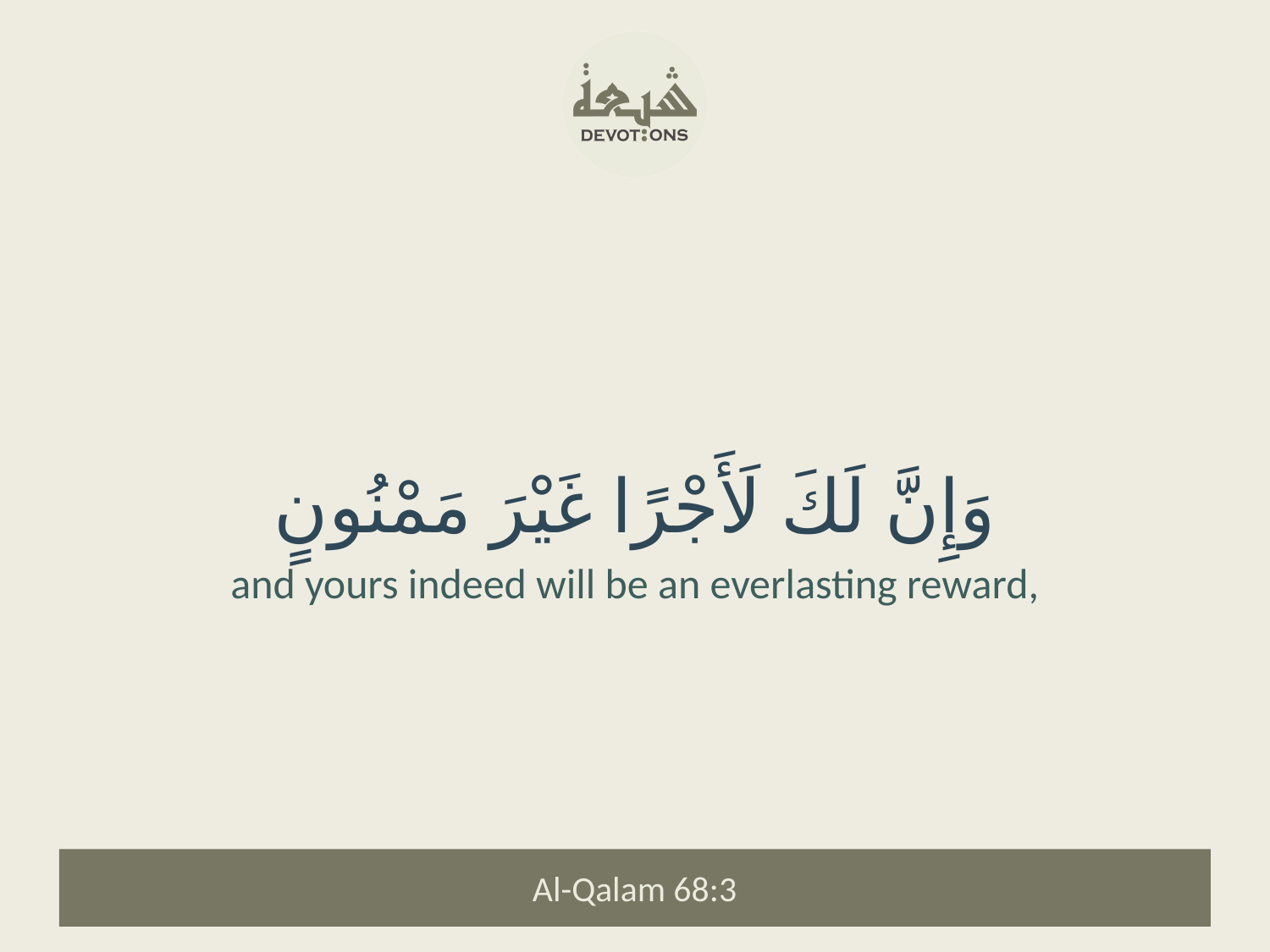

وَإِنَّ لَكَ لَأَجْرًا غَيْرَ مَمْنُونٍ
and yours indeed will be an everlasting reward,
Al-Qalam 68:3